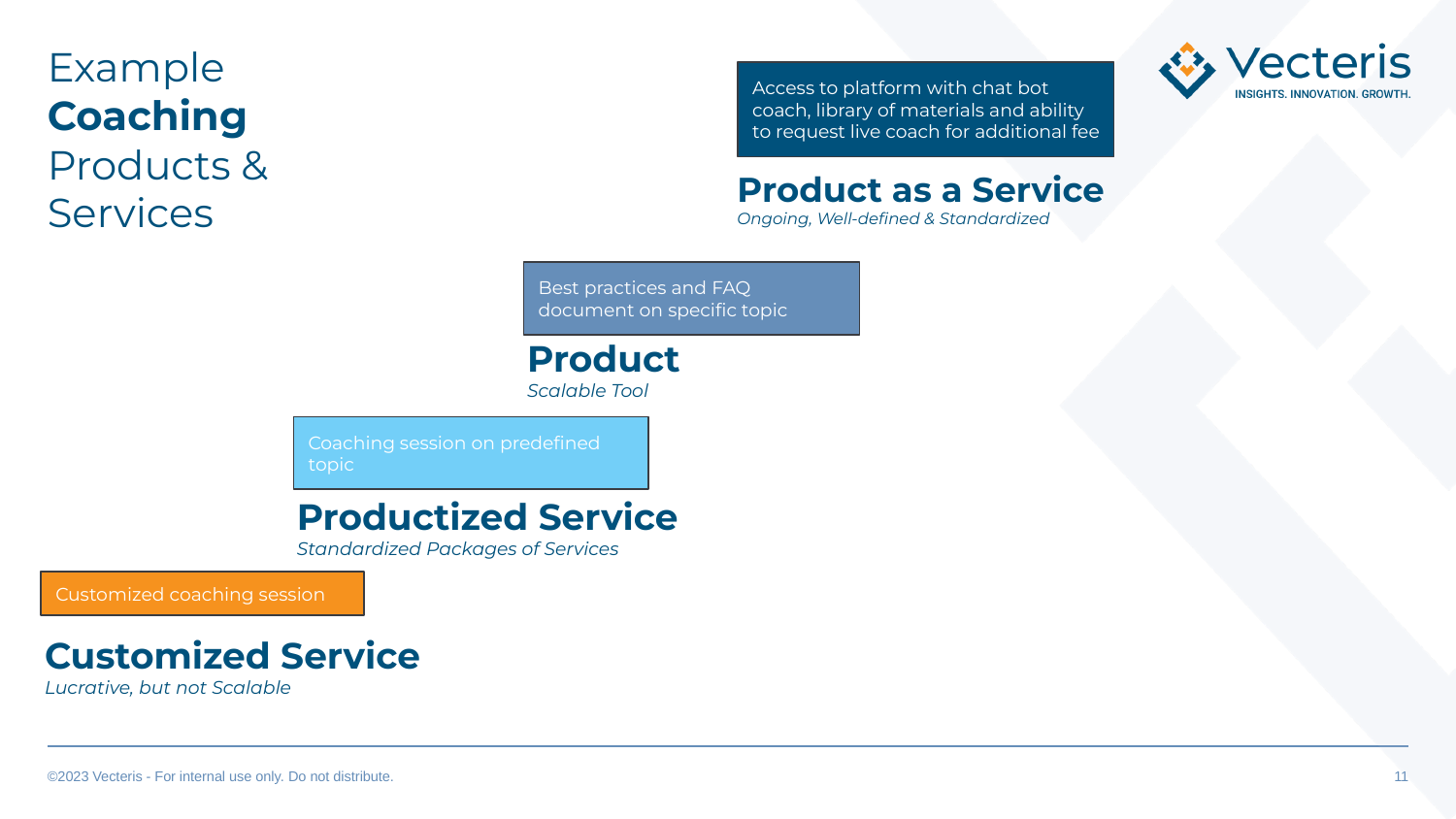

Example Coaching Products & Services
Access to platform with chat bot coach, library of materials and ability to request live coach for additional fee
Product as a Service
Ongoing, Well-defined & Standardized
Best practices and FAQ document on specific topic
Product
Scalable Tool
Coaching session on predefined topic
Productized Service
Standardized Packages of Services
Customized coaching session
Customized Service
Lucrative, but not Scalable